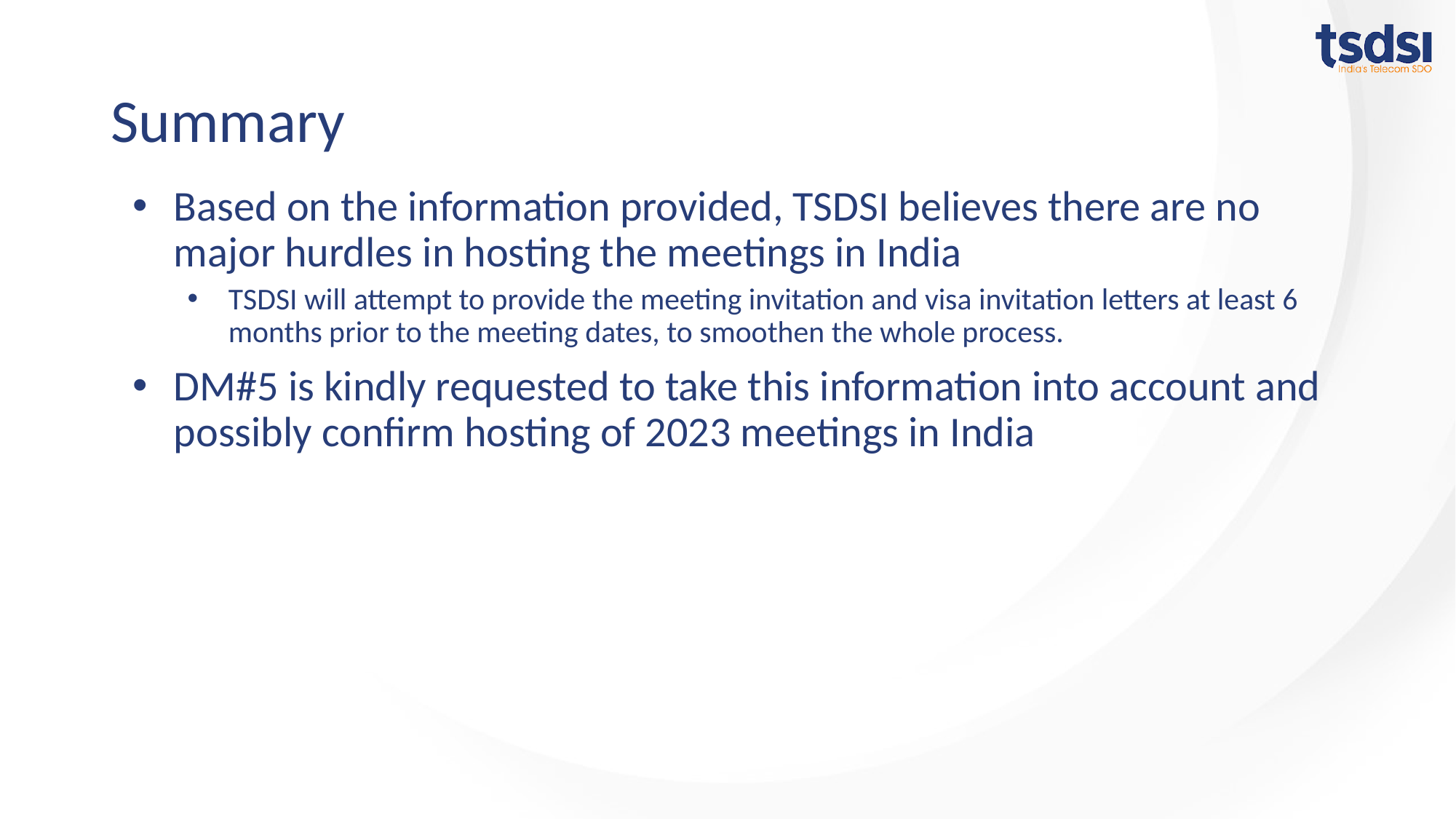

# Summary
Based on the information provided, TSDSI believes there are no major hurdles in hosting the meetings in India
TSDSI will attempt to provide the meeting invitation and visa invitation letters at least 6 months prior to the meeting dates, to smoothen the whole process.
DM#5 is kindly requested to take this information into account and possibly confirm hosting of 2023 meetings in India